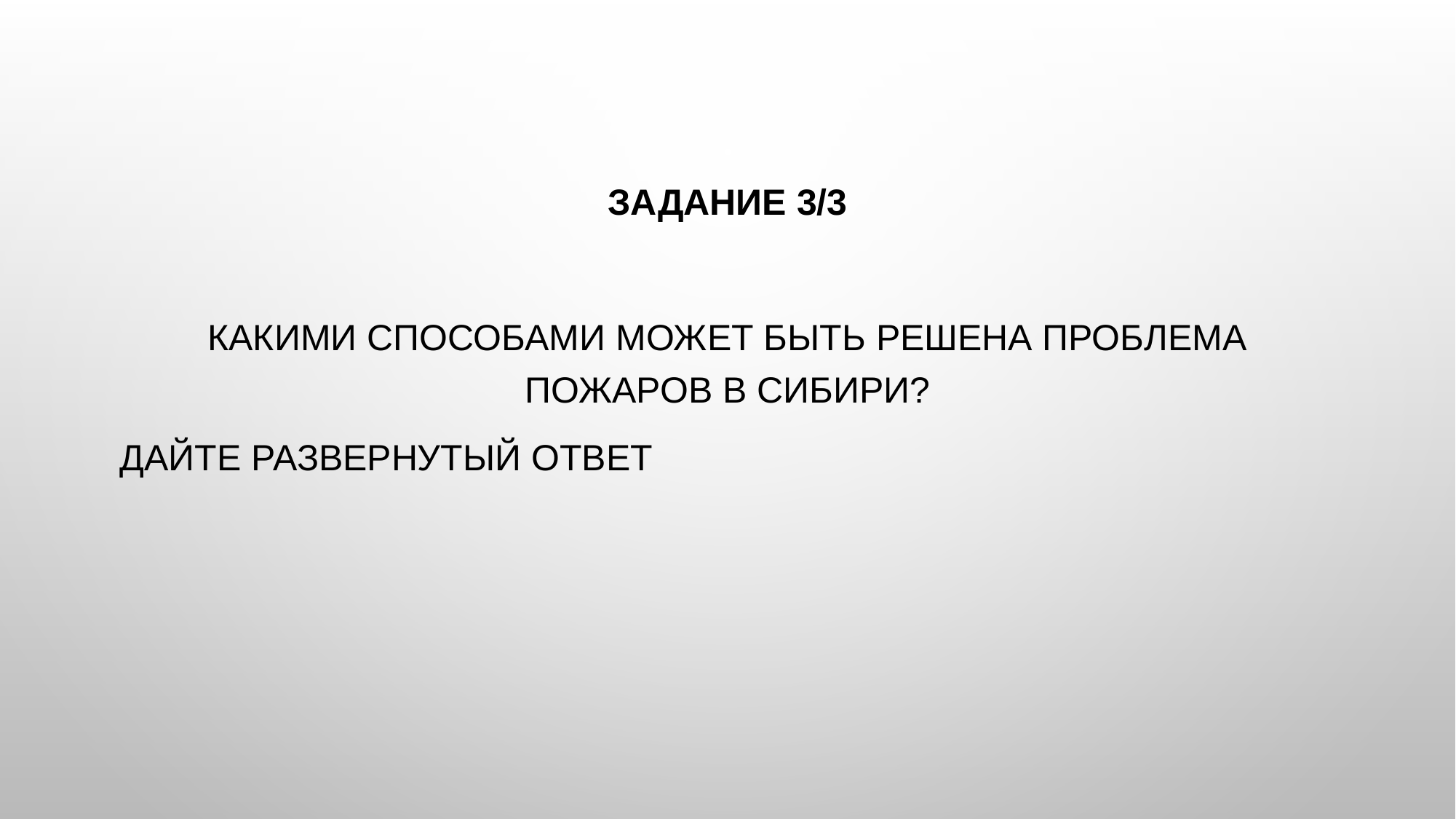

#
Задание 3/3

Какими способами может быть решена проблема пожаров в Сибири?
Дайте развернутый ответ